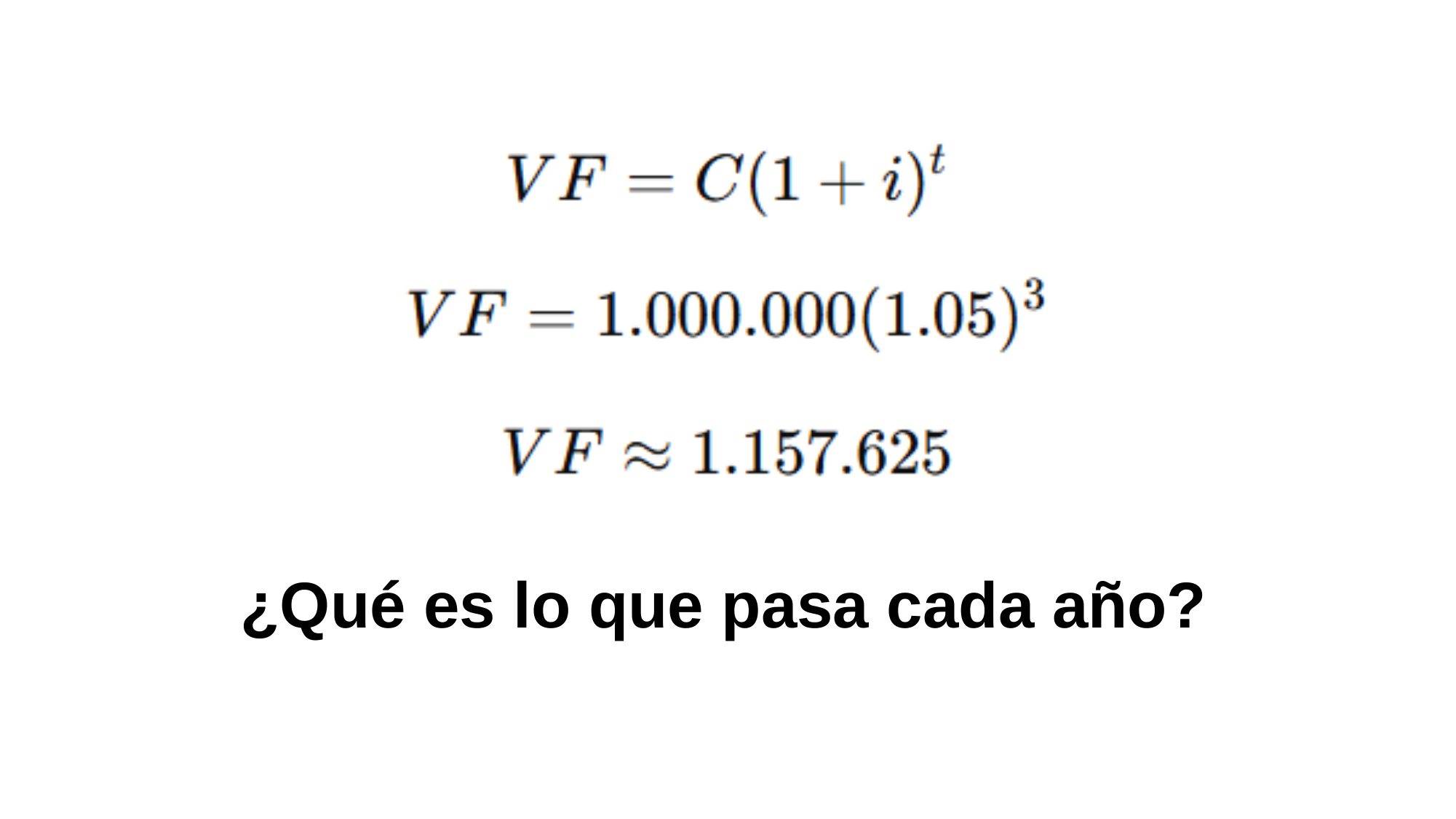

¿Qué es lo que pasa cada año?